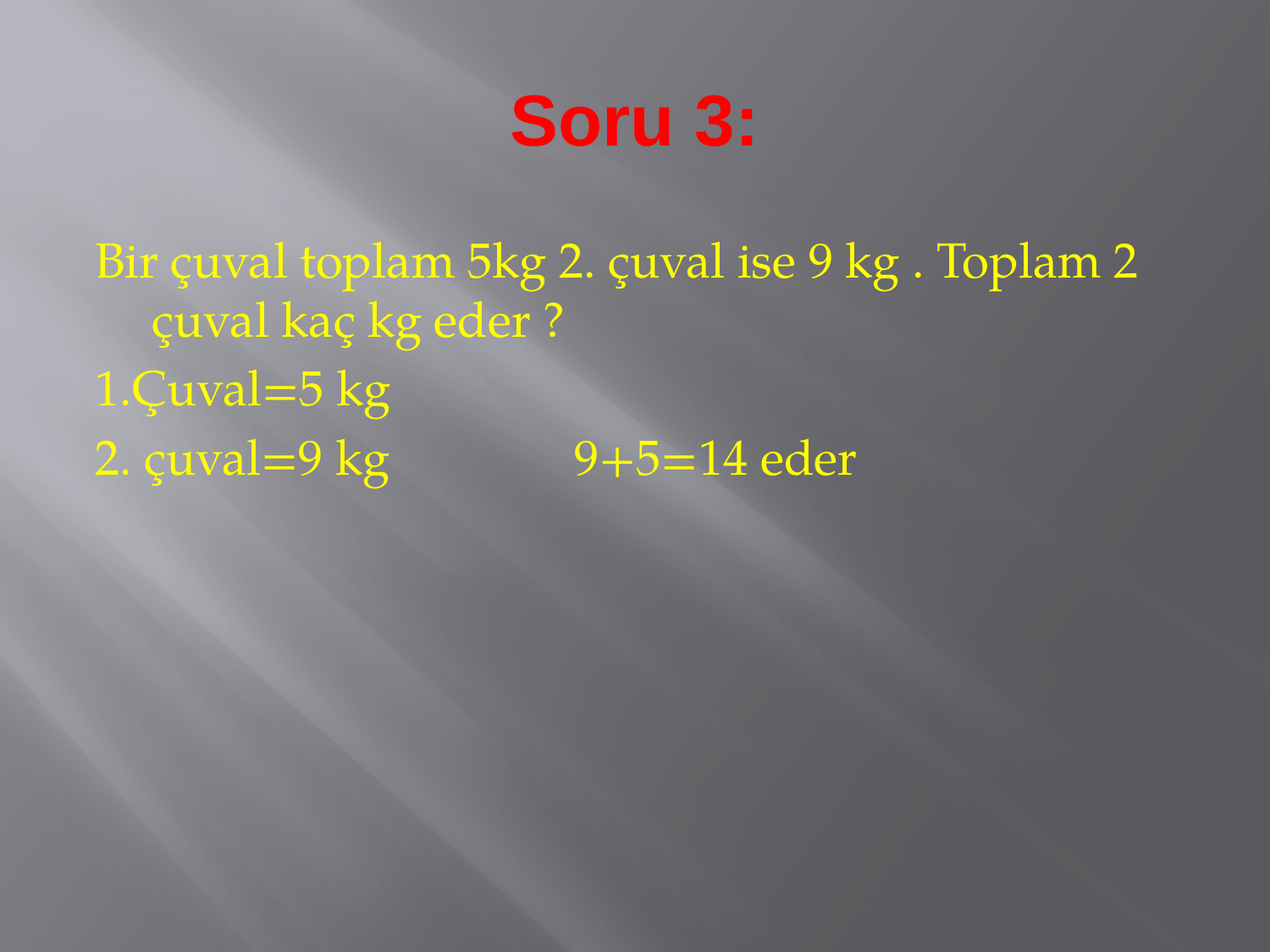

# Soru 3:
Bir çuval toplam 5kg 2. çuval ise 9 kg . Toplam 2 çuval kaç kg eder ?
1.Çuval=5 kg
2. çuval=9 kg               9+5=14 eder